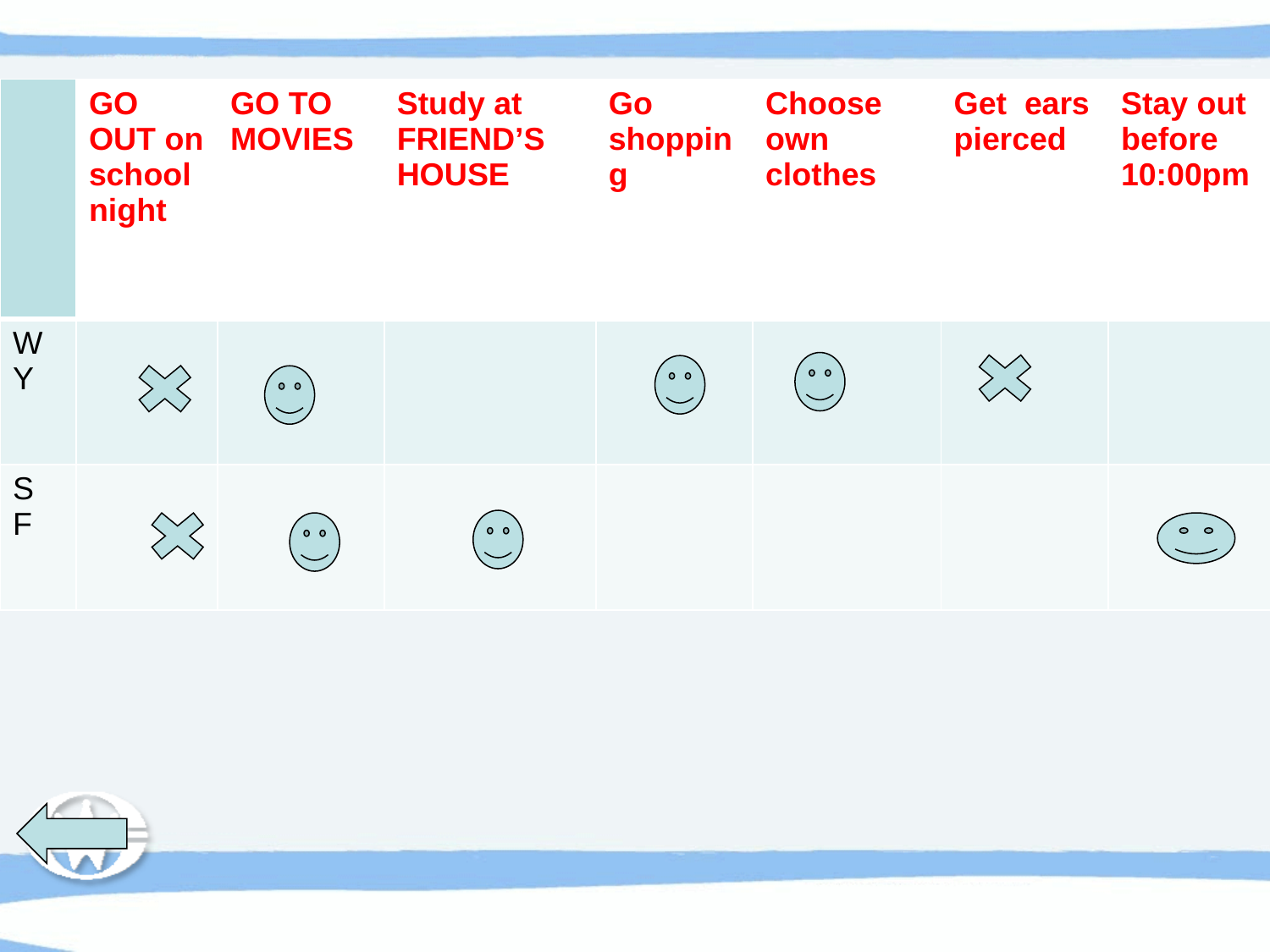

|  | GO OUT on school night | GO TO MOVIES | Study at FRIEND’S HOUSE | Go shopping | Choose own clothes | Get ears pierced | Stay out before 10:00pm |
| --- | --- | --- | --- | --- | --- | --- | --- |
| WY |  |  |  |  |  |  |  |
| S F |  |  |  |  |  |  |  |